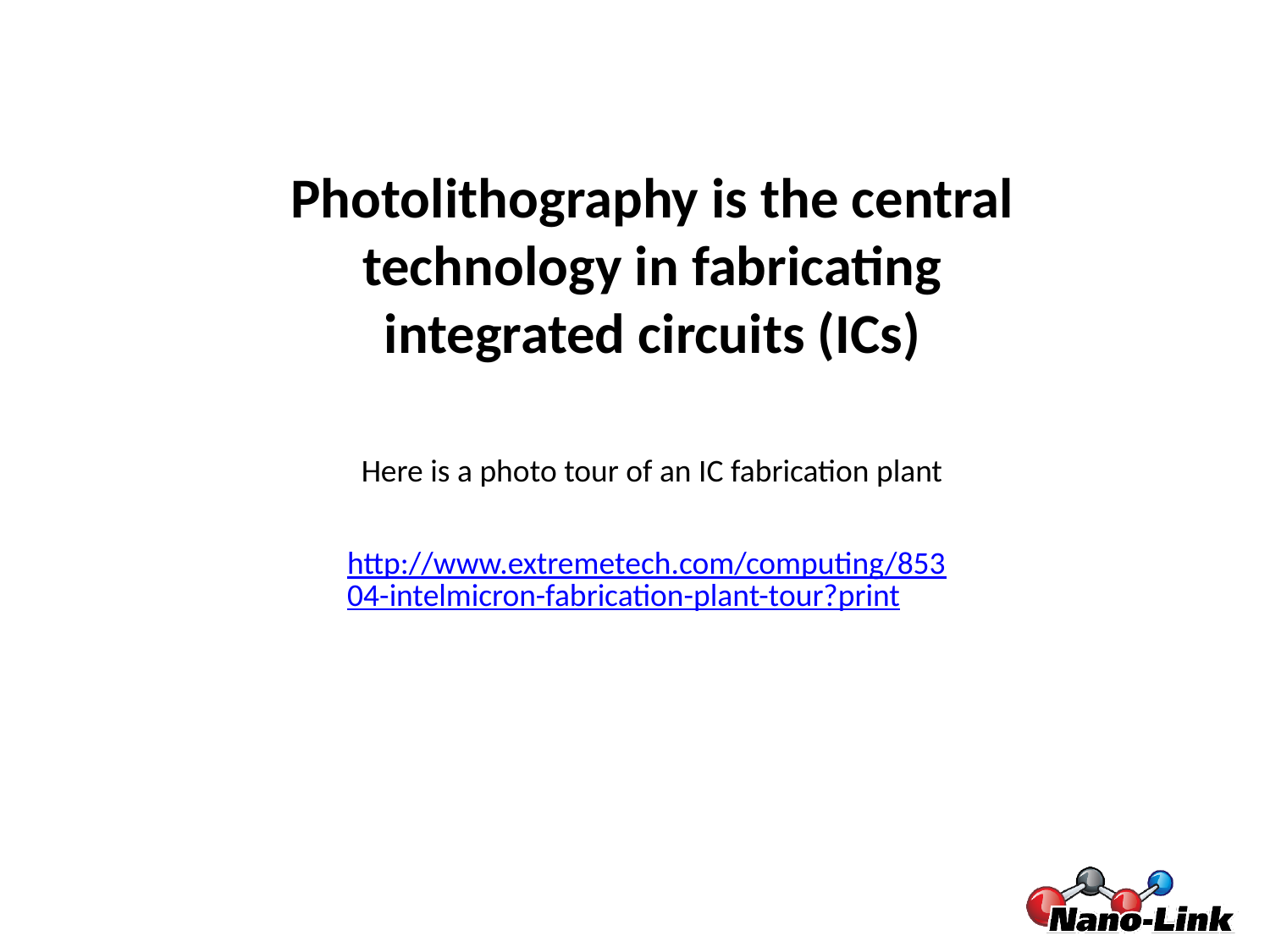

Photolithography is the central technology in fabricating integrated circuits (ICs)
Here is a photo tour of an IC fabrication plant
http://www.extremetech.com/computing/85304-intelmicron-fabrication-plant-tour?print